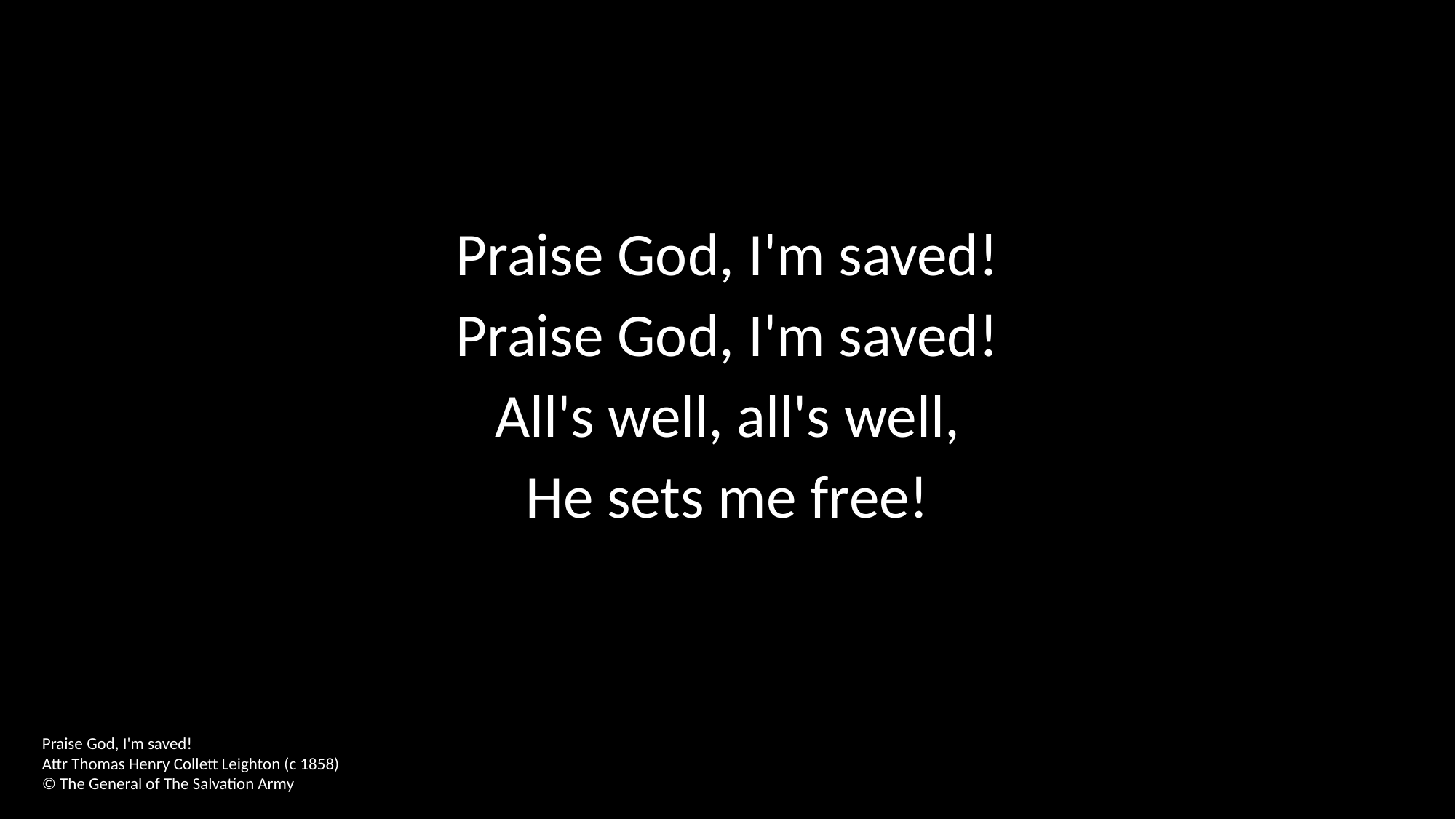

Praise God, I'm saved!
Praise God, I'm saved!
All's well, all's well,
He sets me free!
Praise God, I'm saved!
Attr Thomas Henry Collett Leighton (c 1858)
© The General of The Salvation Army